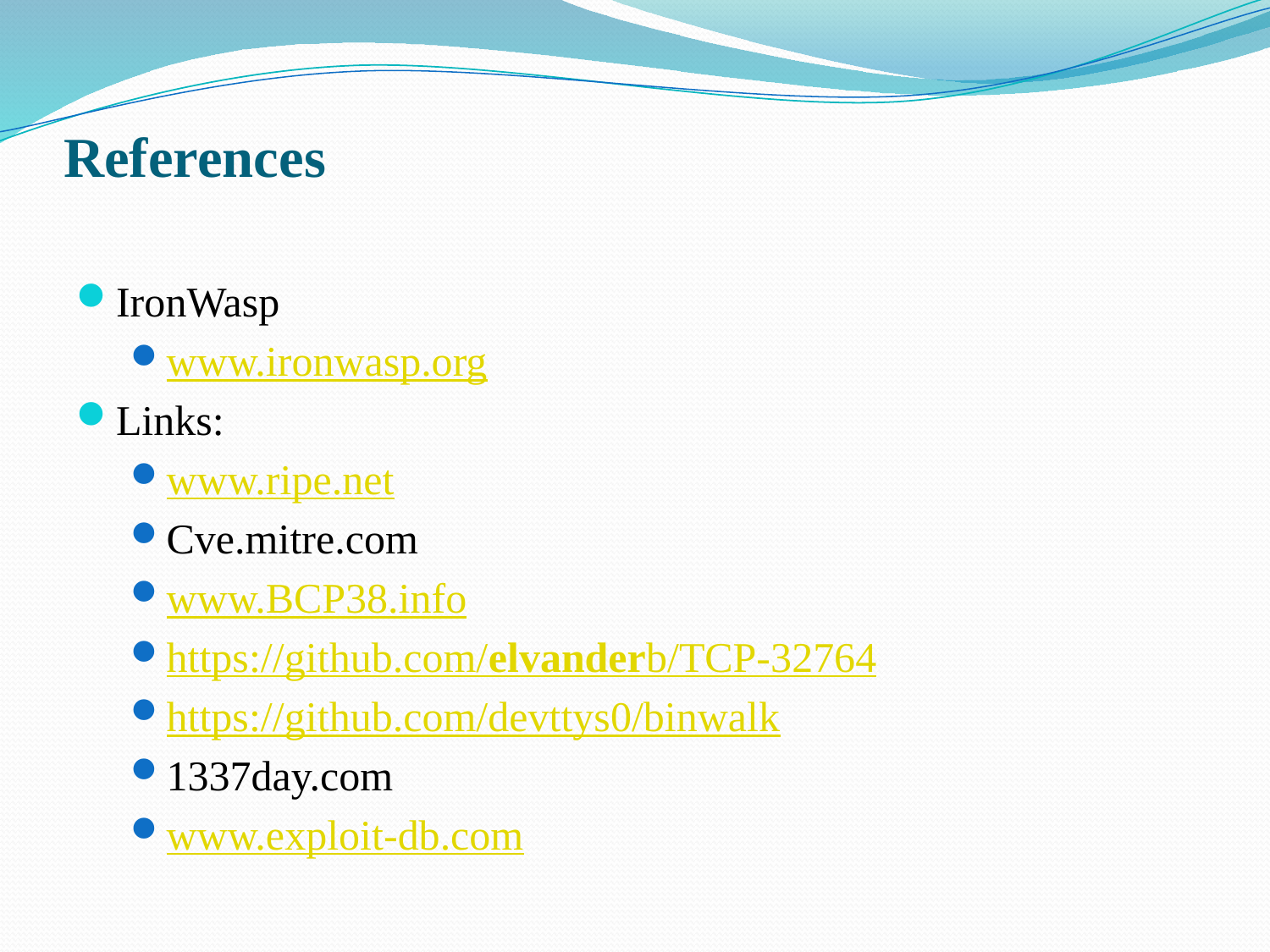

# References
IronWasp
www.ironwasp.org
Links:
www.ripe.net
Cve.mitre.com
www.BCP38.info
https://github.com/elvanderb/TCP-32764
https://github.com/devttys0/binwalk
1337day.com
www.exploit-db.com